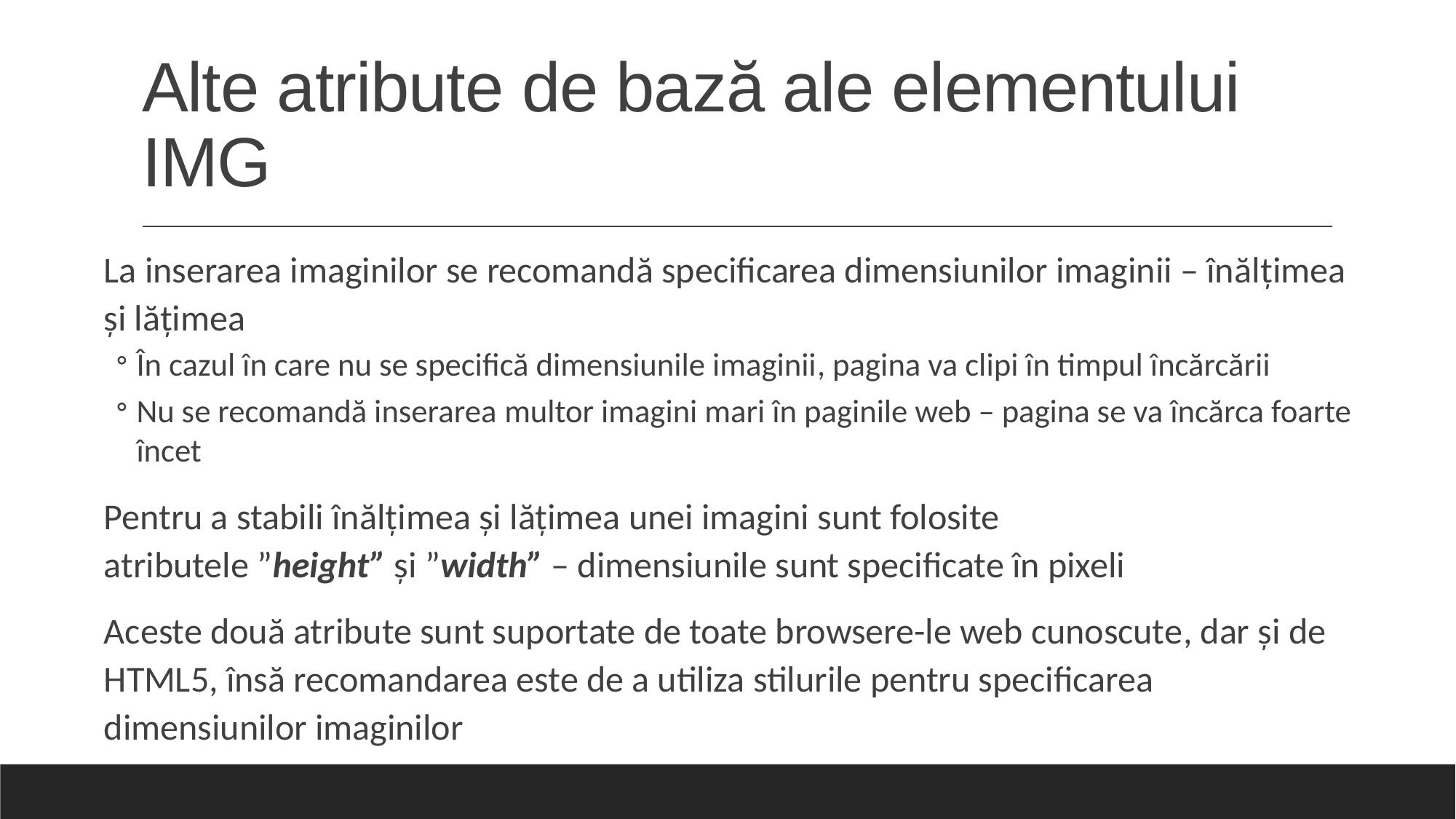

# Alte atribute de bază ale elementului IMG
La inserarea imaginilor se recomandă specificarea dimensiunilor imaginii – înălţimea şi lăţimea
În cazul în care nu se specifică dimensiunile imaginii, pagina va clipi în timpul încărcării
Nu se recomandă inserarea multor imagini mari în paginile web – pagina se va încărca foarte încet
Pentru a stabili înălţimea şi lăţimea unei imagini sunt folosite atributele ”height” şi ”width” – dimensiunile sunt specificate în pixeli
Aceste două atribute sunt suportate de toate browsere-le web cunoscute, dar şi de HTML5, însă recomandarea este de a utiliza stilurile pentru specificarea dimensiunilor imaginilor